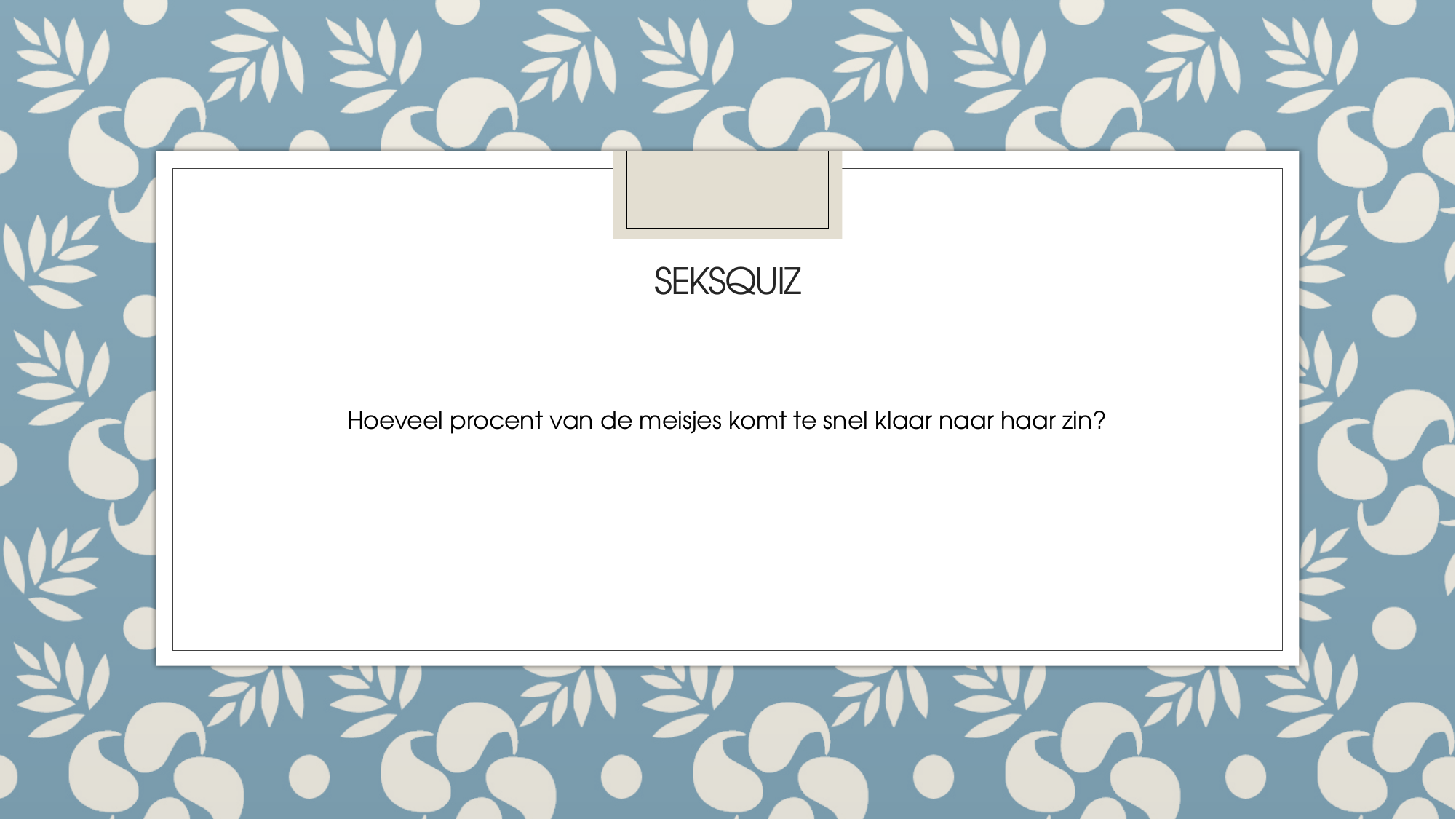

# Seksquiz
Hoeveel procent van de meisjes komt te snel klaar naar haar zin?